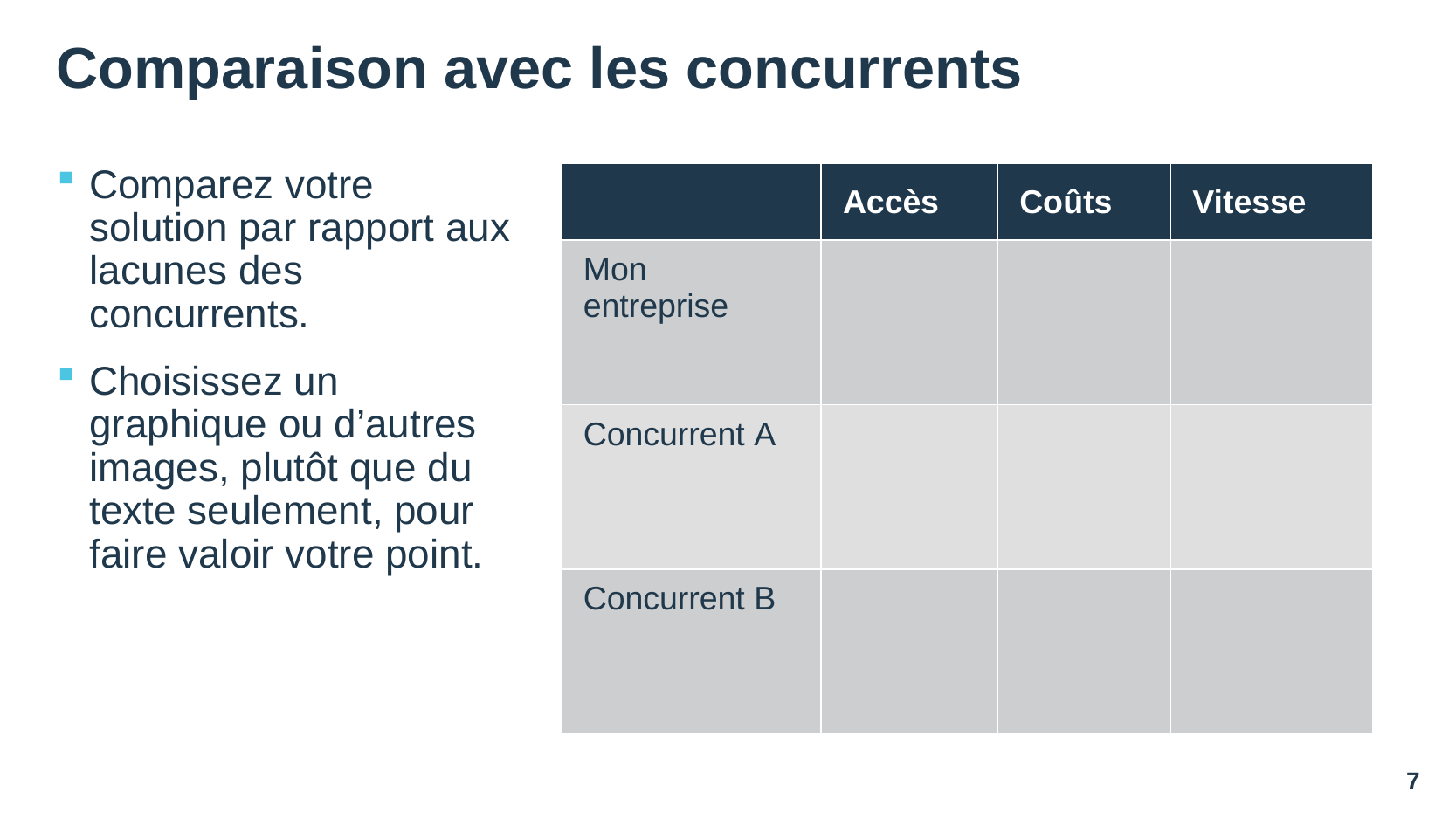

# Comparaison avec les concurrents
Comparez votre solution par rapport aux lacunes des concurrents.
Choisissez un graphique ou d’autres images, plutôt que du texte seulement, pour faire valoir votre point.
|  | Accès | Coûts | Vitesse |
| --- | --- | --- | --- |
| Mon entreprise |  |  |  |
| Concurrent A |  |  |  |
| Concurrent B |  |  |  |